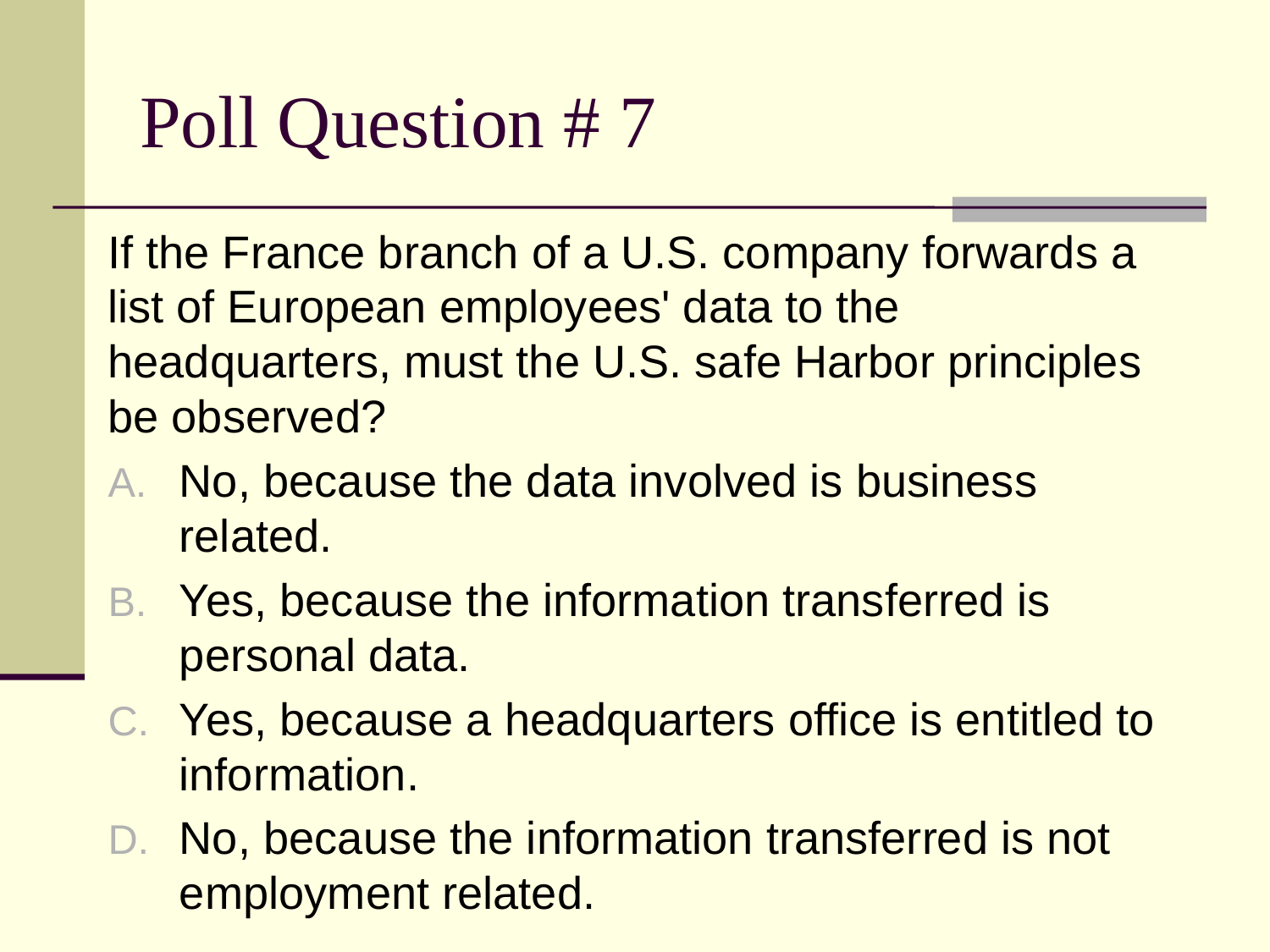

# Poll Question # 7
If the France branch of a U.S. company forwards a list of European employees' data to the headquarters, must the U.S. safe Harbor principles be observed?
No, because the data involved is business related.
Yes, because the information transferred is personal data.
Yes, because a headquarters office is entitled to information.
No, because the information transferred is not employment related.